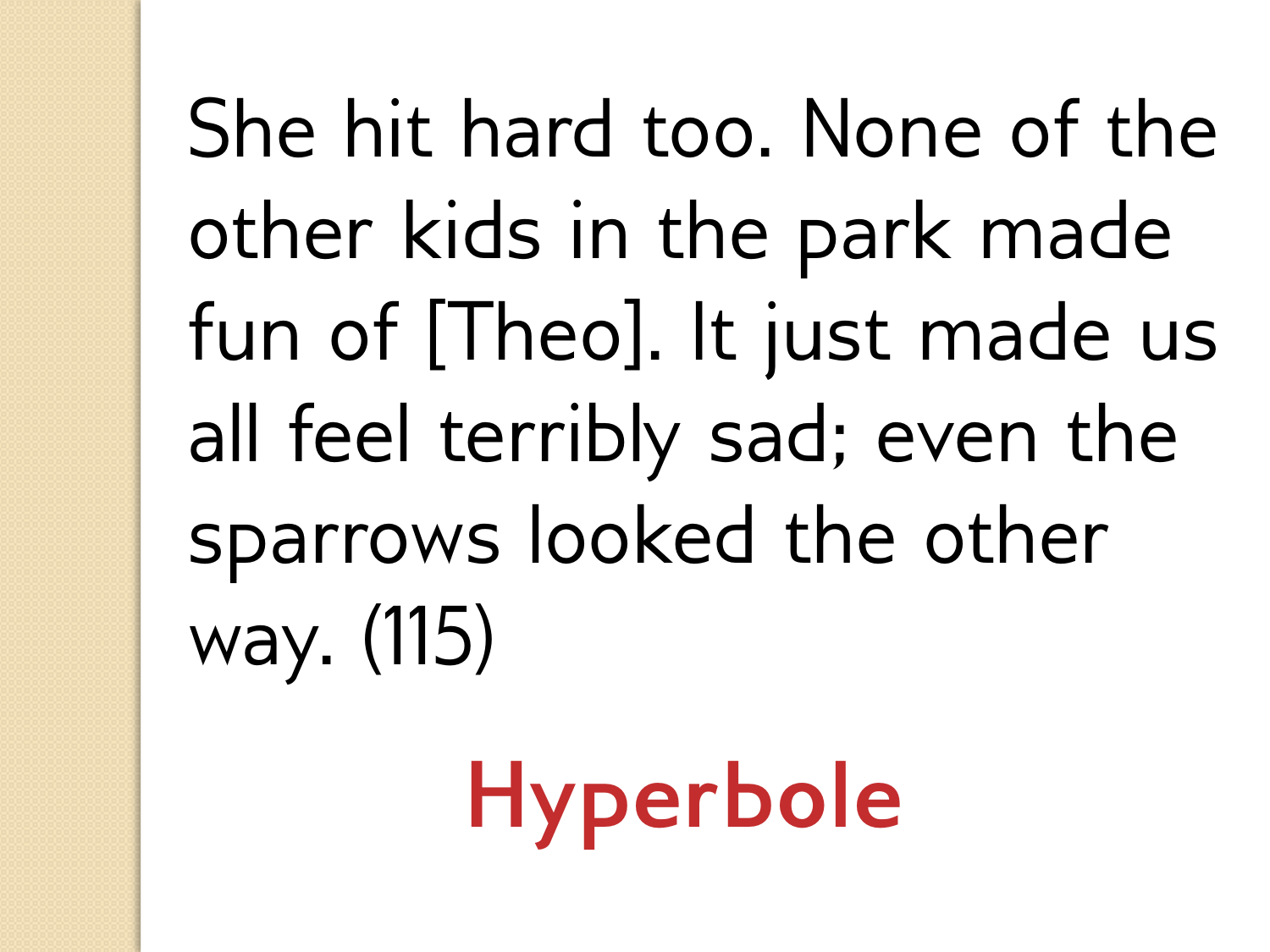

She hit hard too. None of the other kids in the park made fun of [Theo]. It just made us all feel terribly sad; even the sparrows looked the other way. (115)
Hyperbole